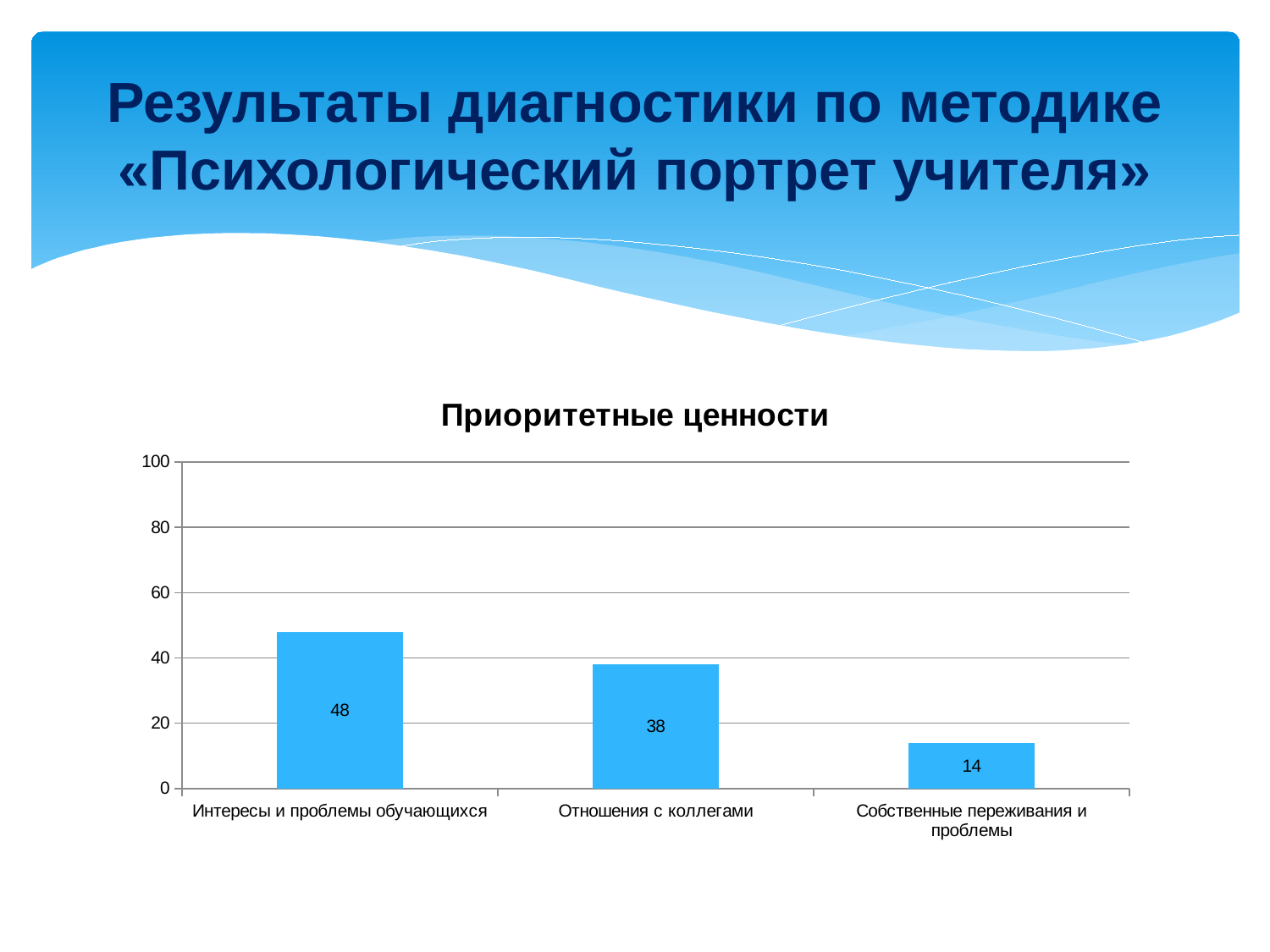

# Результаты диагностики по методике «Психологический портрет учителя»

### Chart: Приоритетные ценности

| Category |  |
|---|---|
| Интересы и проблемы обучающихся | 48.0 |
| Отношения с коллегами | 38.0 |
| Собственные переживания и проблемы | 14.0 |